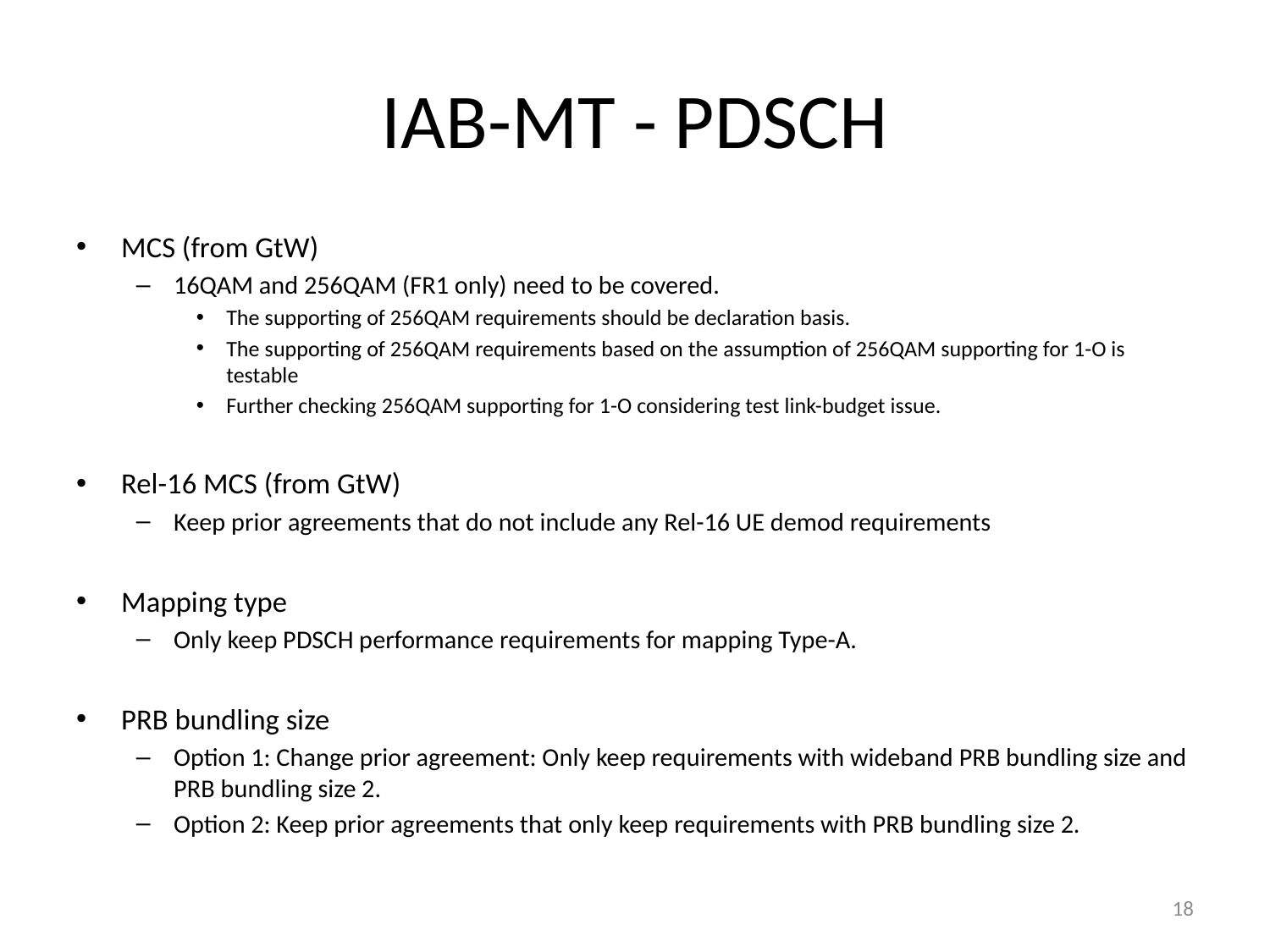

# IAB-MT - PDSCH
MCS (from GtW)
16QAM and 256QAM (FR1 only) need to be covered.
The supporting of 256QAM requirements should be declaration basis.
The supporting of 256QAM requirements based on the assumption of 256QAM supporting for 1-O is testable
Further checking 256QAM supporting for 1-O considering test link-budget issue.

Rel-16 MCS (from GtW)
Keep prior agreements that do not include any Rel-16 UE demod requirements

Mapping type
Only keep PDSCH performance requirements for mapping Type-A.

PRB bundling size
Option 1: Change prior agreement: Only keep requirements with wideband PRB bundling size and PRB bundling size 2.
Option 2: Keep prior agreements that only keep requirements with PRB bundling size 2.
18